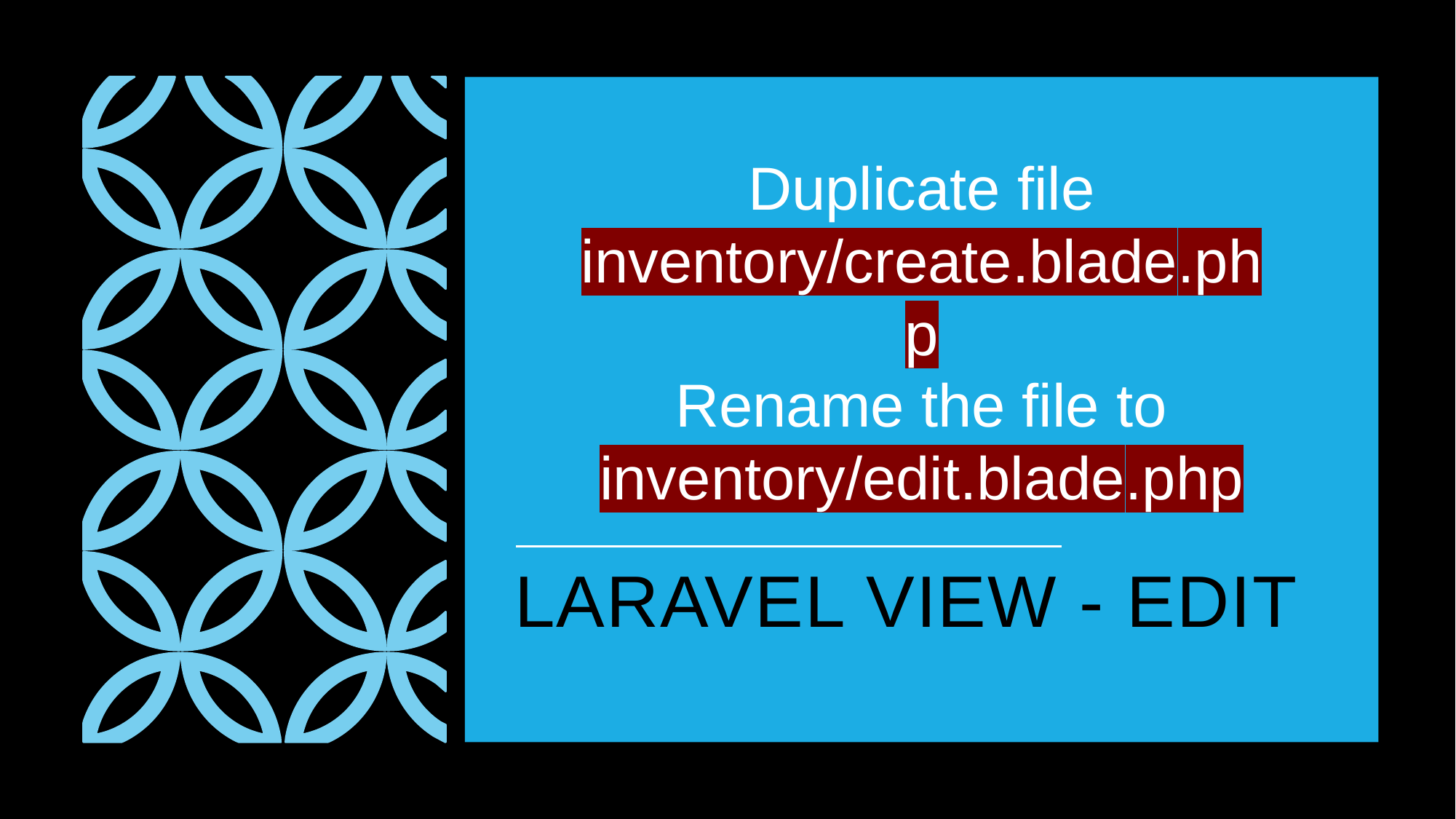

Duplicate file inventory/create.blade.php

Rename the file to inventory/edit.blade.php
# Laravel VIEW - EDIT